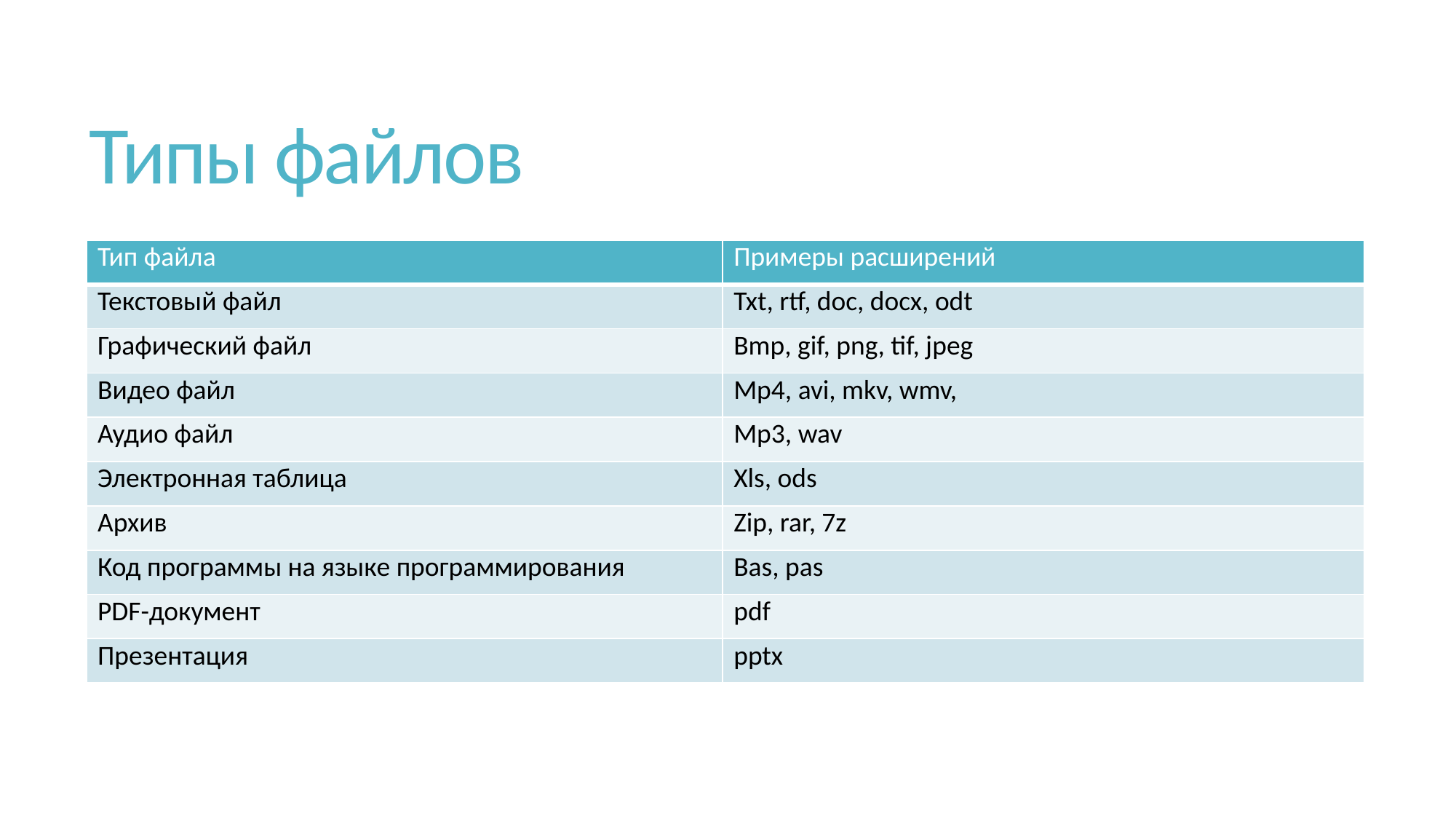

# Типы файлов
| Тип файла | Примеры расширений |
| --- | --- |
| Текстовый файл | Txt, rtf, doc, docx, odt |
| Графический файл | Bmp, gif, png, tif, jpeg |
| Видео файл | Mp4, avi, mkv, wmv, |
| Аудио файл | Mp3, wav |
| Электронная таблица | Xls, ods |
| Архив | Zip, rar, 7z |
| Код программы на языке программирования | Bas, pas |
| PDF-документ | pdf |
| Презентация | pptx |